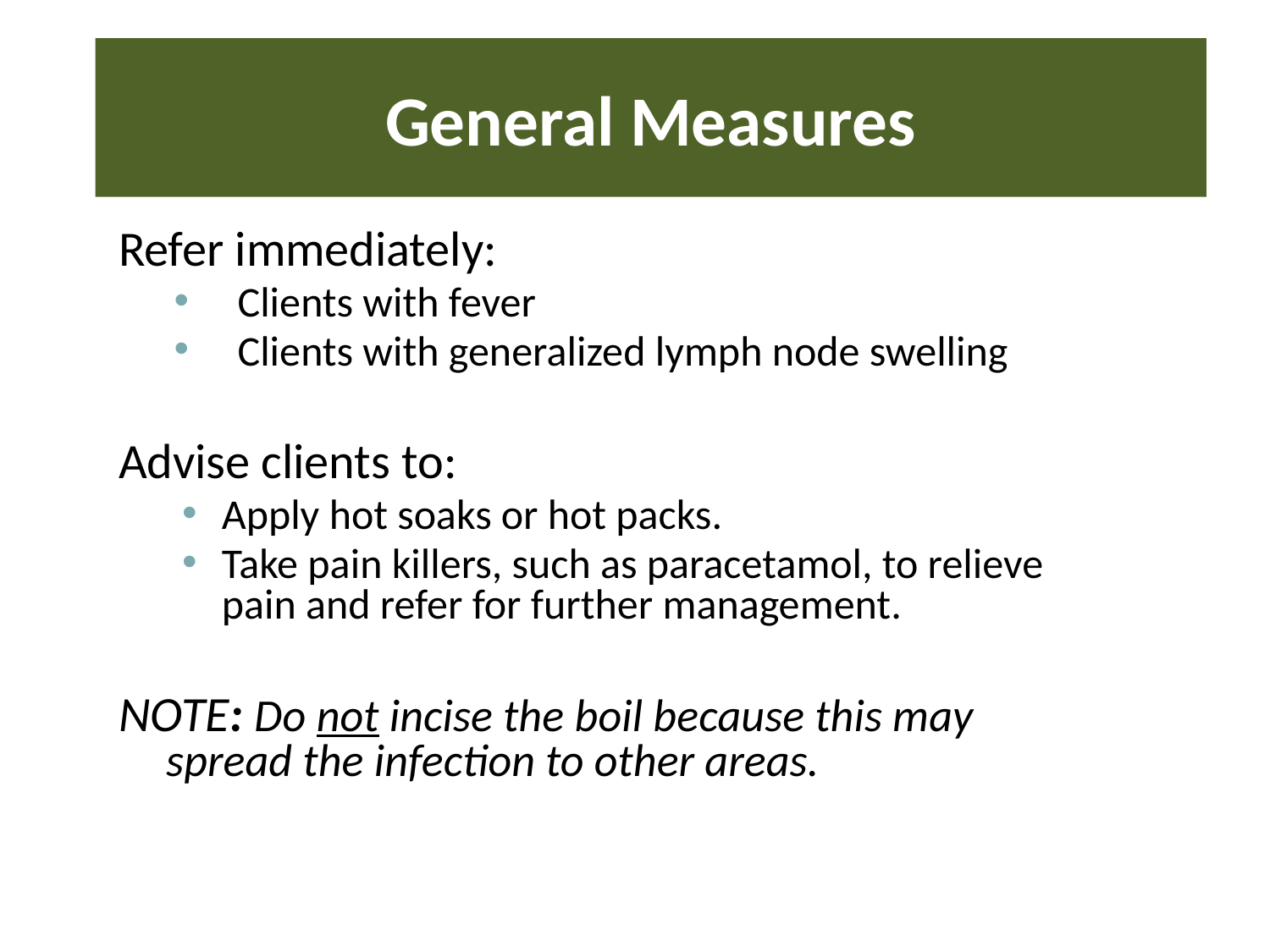

# General Measures
Refer immediately:
Clients with fever
Clients with generalized lymph node swelling

Advise clients to:
Apply hot soaks or hot packs.
Take pain killers, such as paracetamol, to relieve pain and refer for further management.

NOTE: Do not incise the boil because this may spread the infection to other areas.